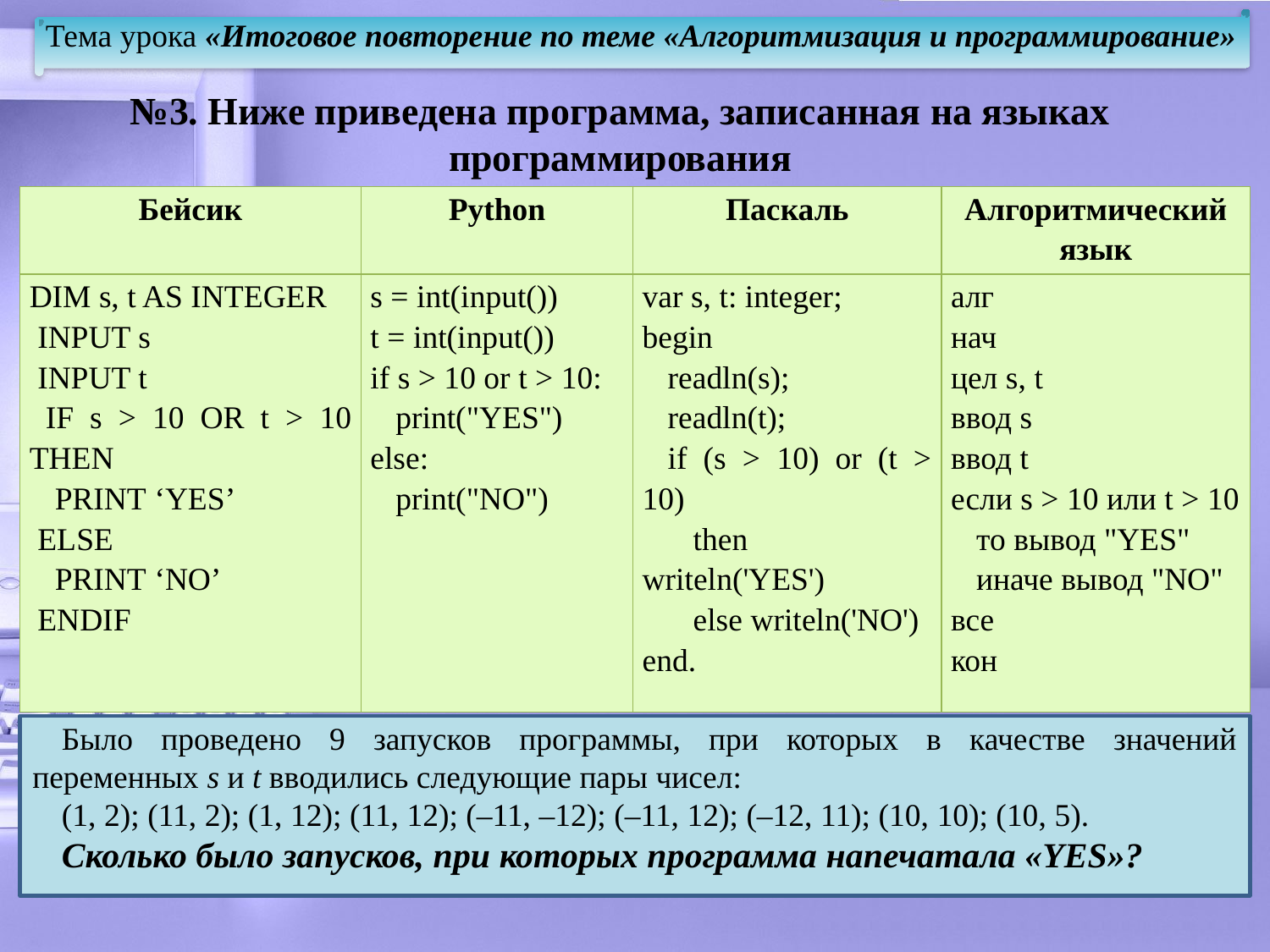

Тема урока «Итоговое повторение по теме «Алгоритмизация и программирование»

№3. Ниже приведена программа, записанная на языках
программирования
| Бейсик | Python | Паскаль | Алгоритмический язык |
| --- | --- | --- | --- |
| DIM s, t AS INTEGER INPUT s INPUT t IF s > 10 OR t > 10 THEN     PRINT ‘YES’ ELSE     PRINT ‘NO’ ENDIF | s = int(input()) t = int(input()) if s > 10 or t > 10:     print("YES") else:     print("NO") | var s, t: integer; begin     readln(s);     readln(t);     if (s > 10) or (t > 10)         then writeln('YES')         else writeln('NO') end. | алг нач цел s, t ввод s ввод t если s > 10 или t > 10     то вывод "YES"     иначе вывод "NO" все кон |
Было проведено 9 запусков программы, при которых в качестве значений переменных s и t вводились следующие пары чисел:
(1, 2); (11, 2); (1, 12); (11, 12); (–11, –12); (–11, 12); (–12, 11); (10, 10); (10, 5).
Сколько было запусков, при которых программа напечатала «YES»?